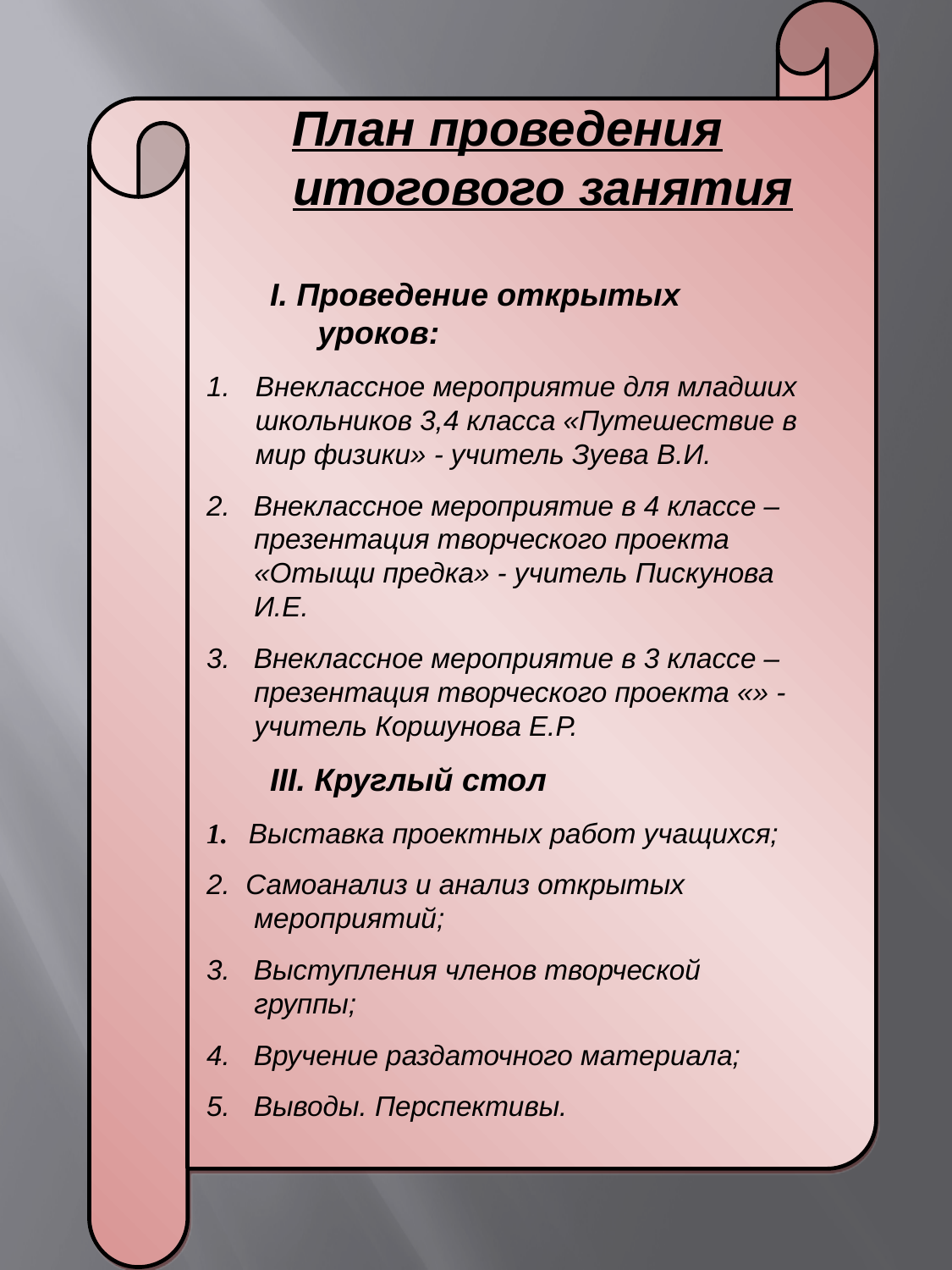

План проведения итогового занятия

I. Проведение открытых уроков:
Внеклассное мероприятие для младших школьников 3,4 класса «Путешествие в мир физики» - учитель Зуева В.И.
2.   Внеклассное мероприятие в 4 классе – презентация творческого проекта «Отыщи предка» - учитель Пискунова И.Е.
3.   Внеклассное мероприятие в 3 классе – презентация творческого проекта «» - учитель Коршунова Е.Р.
III. Круглый стол
1.   Выставка проектных работ учащихся;
2.  Самоанализ и анализ открытых мероприятий;
3.   Выступления членов творческой группы;
4.   Вручение раздаточного материала;
5.   Выводы. Перспективы.